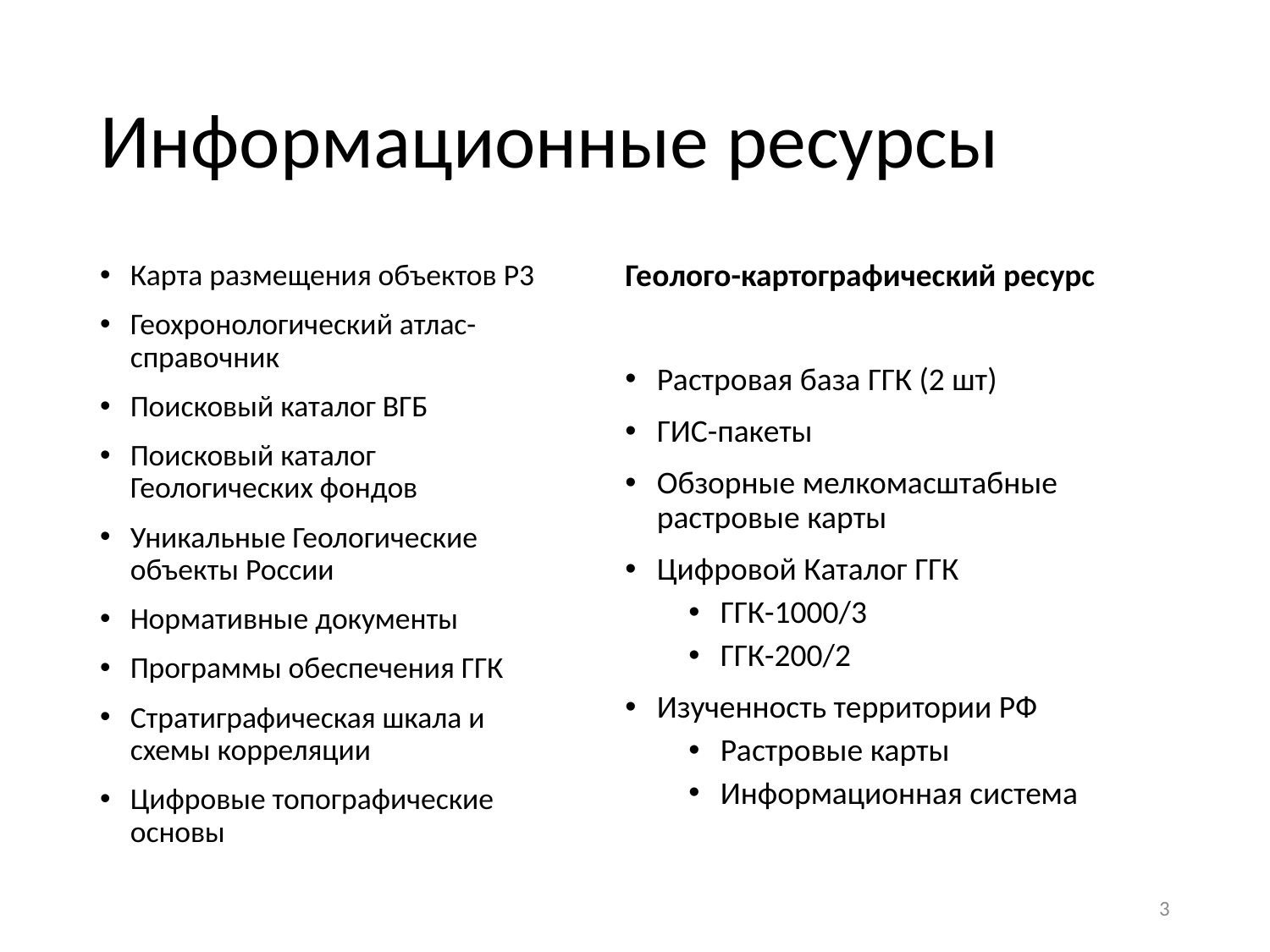

# Информационные ресурсы
Геолого-картографический ресурс

Растровая база ГГК (2 шт)
ГИС-пакеты
Обзорные мелкомасштабные растровые карты
Цифровой Каталог ГГК
ГГК-1000/3
ГГК-200/2
Изученность территории РФ
Растровые карты
Информационная система

Карта размещения объектов P3
Геохронологический атлас-справочник
Поисковый каталог ВГБ
Поисковый каталог Геологических фондов
Уникальные Геологические объекты России
Нормативные документы
Программы обеспечения ГГК
Стратиграфическая шкала и схемы корреляции
Цифровые топографические основы

3